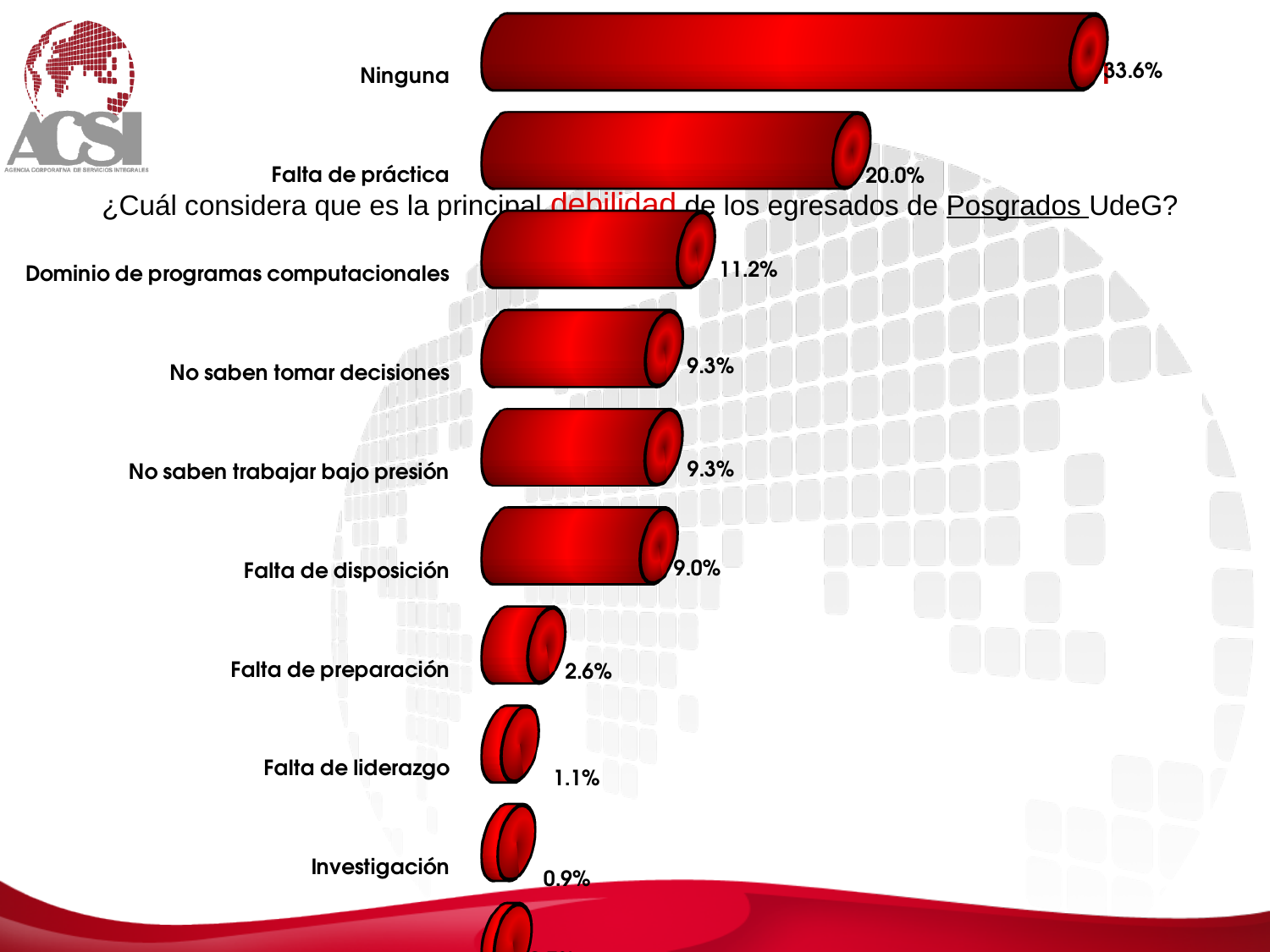

[unsupported chart]

Evaluación
¿Cuál considera que es la principal debilidad de los egresados de Posgrados UdeG?